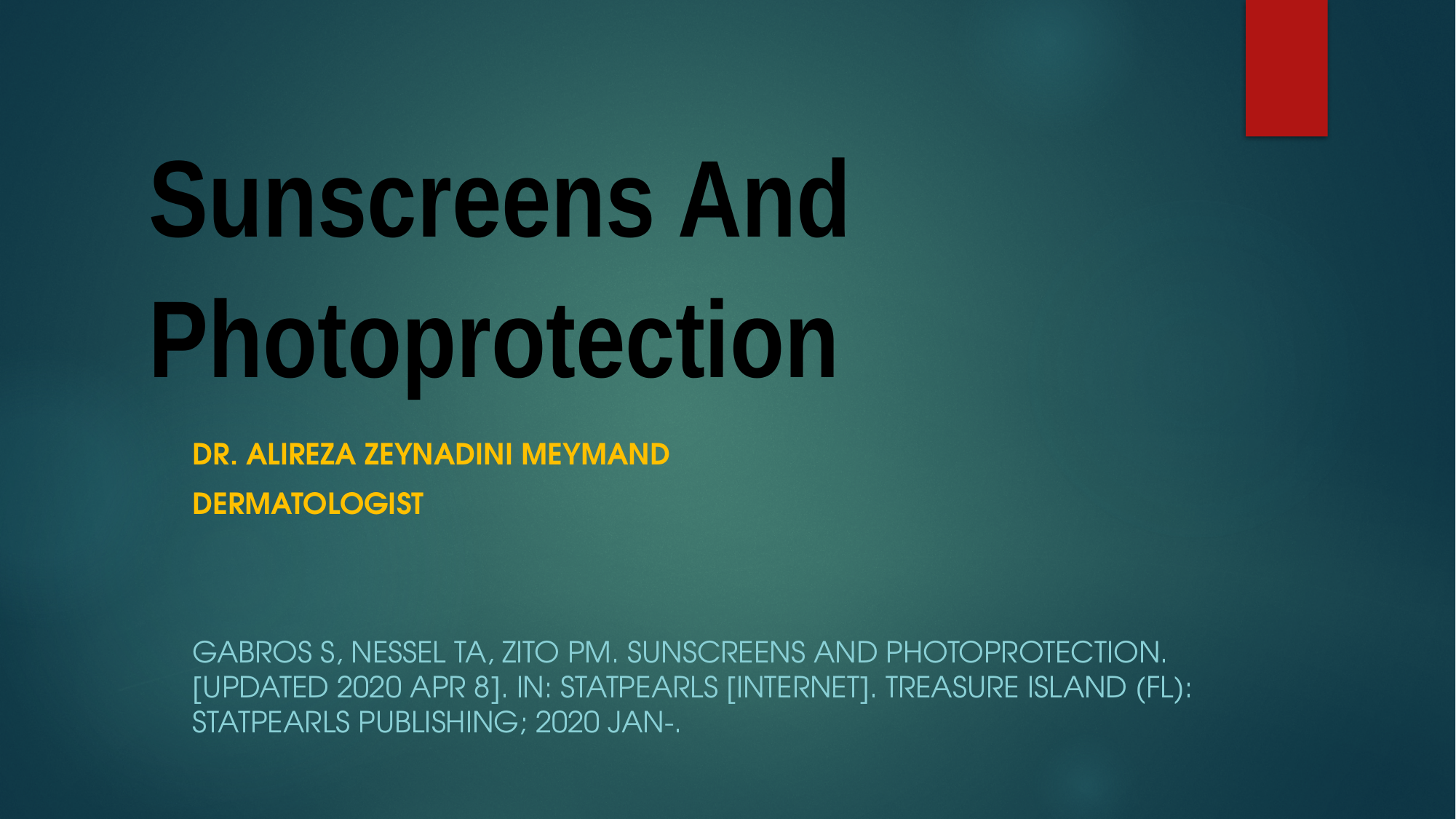

# Sunscreens And Photoprotection
Dr. Alireza Zeynadini Meymand
Dermatologist

Gabros S, Nessel TA, Zito PM. Sunscreens And Photoprotection. [Updated 2020 Apr 8]. In: StatPearls [Internet]. Treasure Island (FL): StatPearls Publishing; 2020 Jan-.